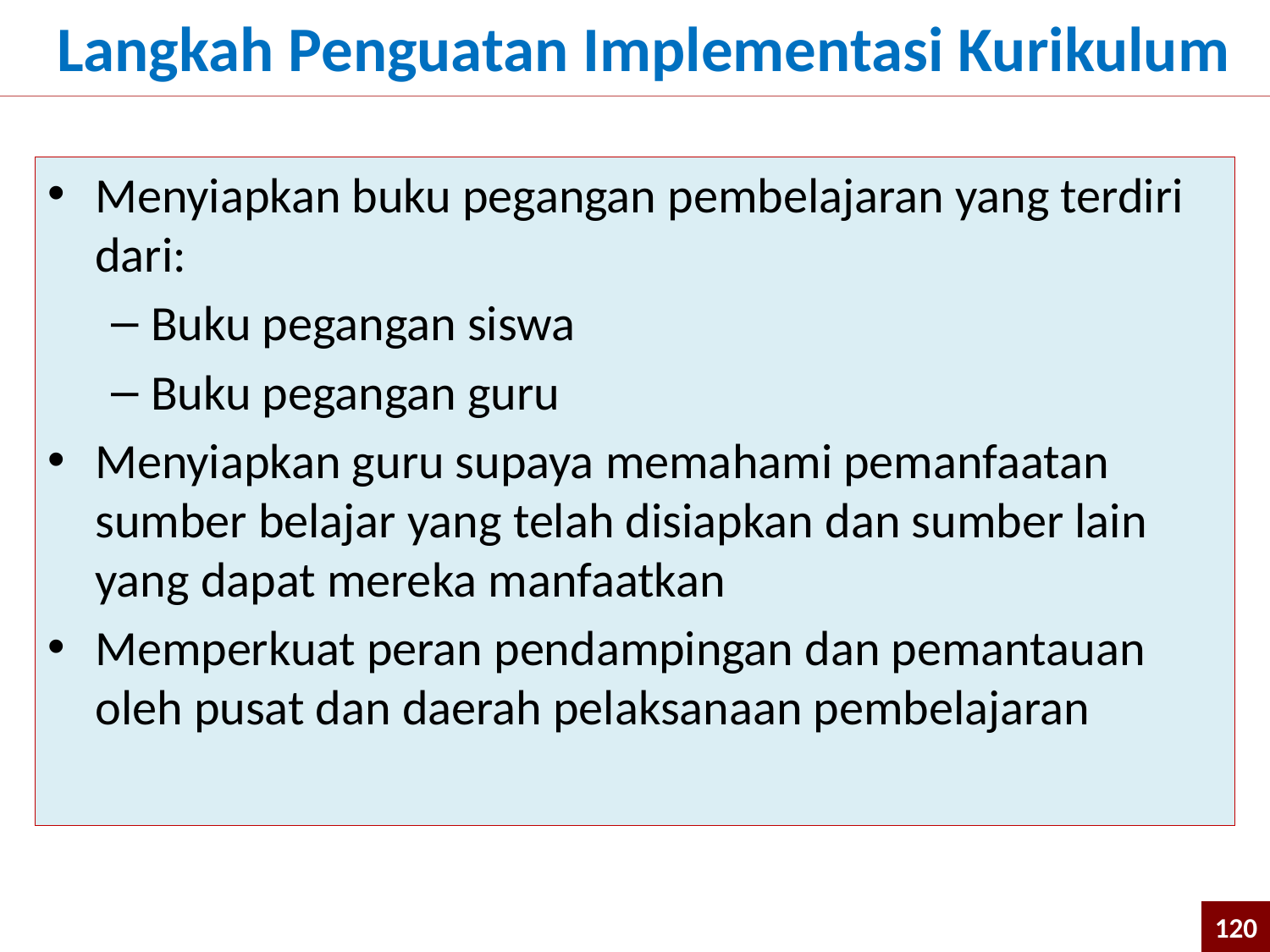

Langkah Penguatan Implementasi Kurikulum
Menyiapkan buku pegangan pembelajaran yang terdiri dari:
Buku pegangan siswa
Buku pegangan guru
Menyiapkan guru supaya memahami pemanfaatan sumber belajar yang telah disiapkan dan sumber lain yang dapat mereka manfaatkan
Memperkuat peran pendampingan dan pemantauan oleh pusat dan daerah pelaksanaan pembelajaran
120